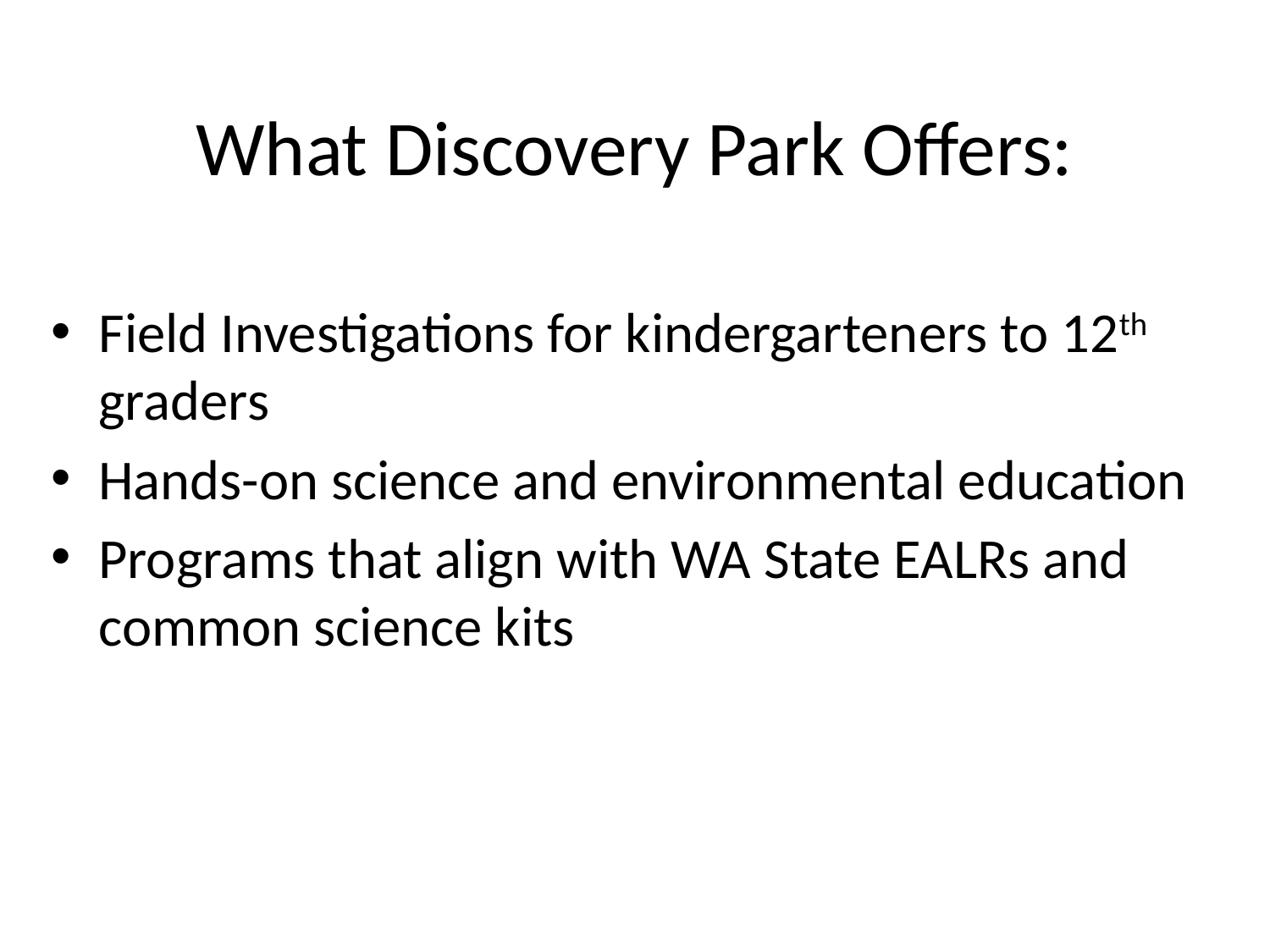

# What Discovery Park Offers:
Field Investigations for kindergarteners to 12th graders
Hands-on science and environmental education
Programs that align with WA State EALRs and common science kits